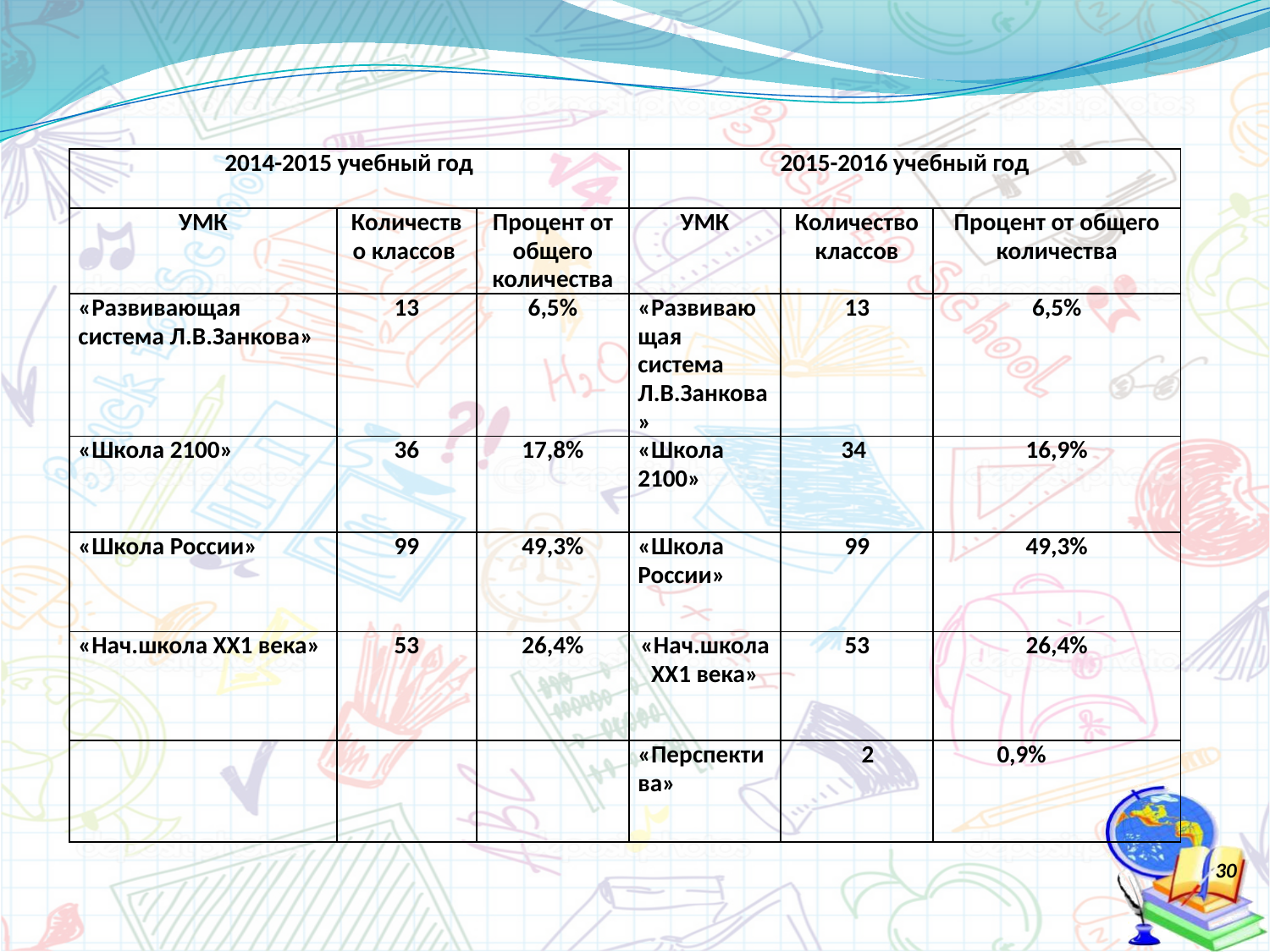

#
| 2014-2015 учебный год |  |  | 2015-2016 учебный год |  |  |
| --- | --- | --- | --- | --- | --- |
| УМК | Количество классов | Процент от общего количества | УМК | Количество классов | Процент от общего количества |
| «Развивающая система Л.В.Занкова» | 13 | 6,5% | «Развивающая система Л.В.Занкова» | 13 | 6,5% |
| «Школа 2100» | 36 | 17,8% | «Школа 2100» | 34 | 16,9% |
| «Школа России» | 99 | 49,3% | «Школа России» | 99 | 49,3% |
| «Нач.школа ХХ1 века» | 53 | 26,4% | «Нач.школа ХХ1 века» | 53 | 26,4% |
|  |  |  | «Перспектива» | 2 | 0,9% |

30